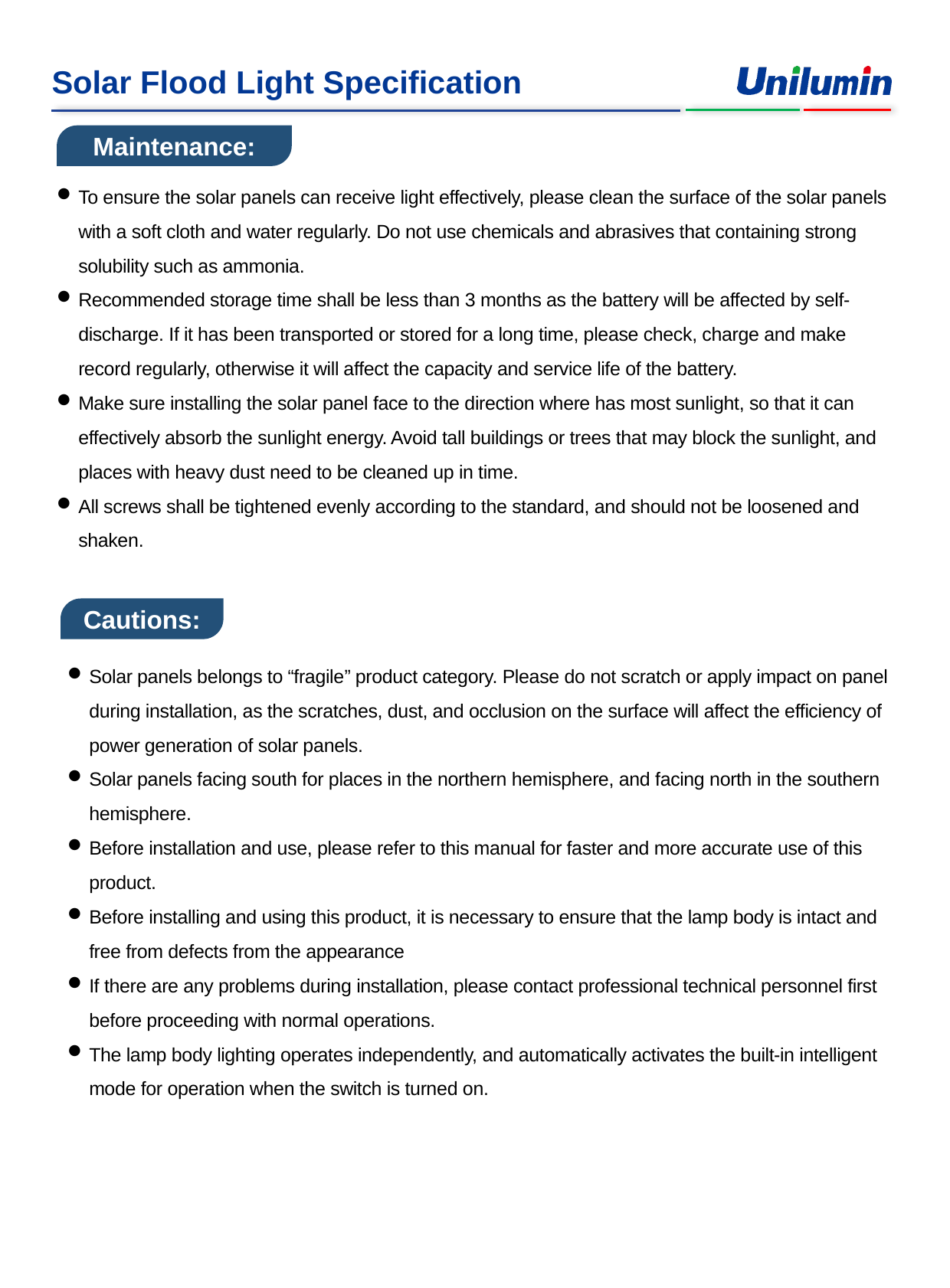

Maintenance:
To ensure the solar panels can receive light effectively, please clean the surface of the solar panels with a soft cloth and water regularly. Do not use chemicals and abrasives that containing strong solubility such as ammonia.
Recommended storage time shall be less than 3 months as the battery will be affected by self-discharge. If it has been transported or stored for a long time, please check, charge and make record regularly, otherwise it will affect the capacity and service life of the battery.
Make sure installing the solar panel face to the direction where has most sunlight, so that it can effectively absorb the sunlight energy. Avoid tall buildings or trees that may block the sunlight, and places with heavy dust need to be cleaned up in time.
All screws shall be tightened evenly according to the standard, and should not be loosened and shaken.
Cautions:
Solar panels belongs to “fragile” product category. Please do not scratch or apply impact on panel during installation, as the scratches, dust, and occlusion on the surface will affect the efficiency of power generation of solar panels.
Solar panels facing south for places in the northern hemisphere, and facing north in the southern hemisphere.
Before installation and use, please refer to this manual for faster and more accurate use of this product.
Before installing and using this product, it is necessary to ensure that the lamp body is intact and free from defects from the appearance
If there are any problems during installation, please contact professional technical personnel first before proceeding with normal operations.
The lamp body lighting operates independently, and automatically activates the built-in intelligent mode for operation when the switch is turned on.